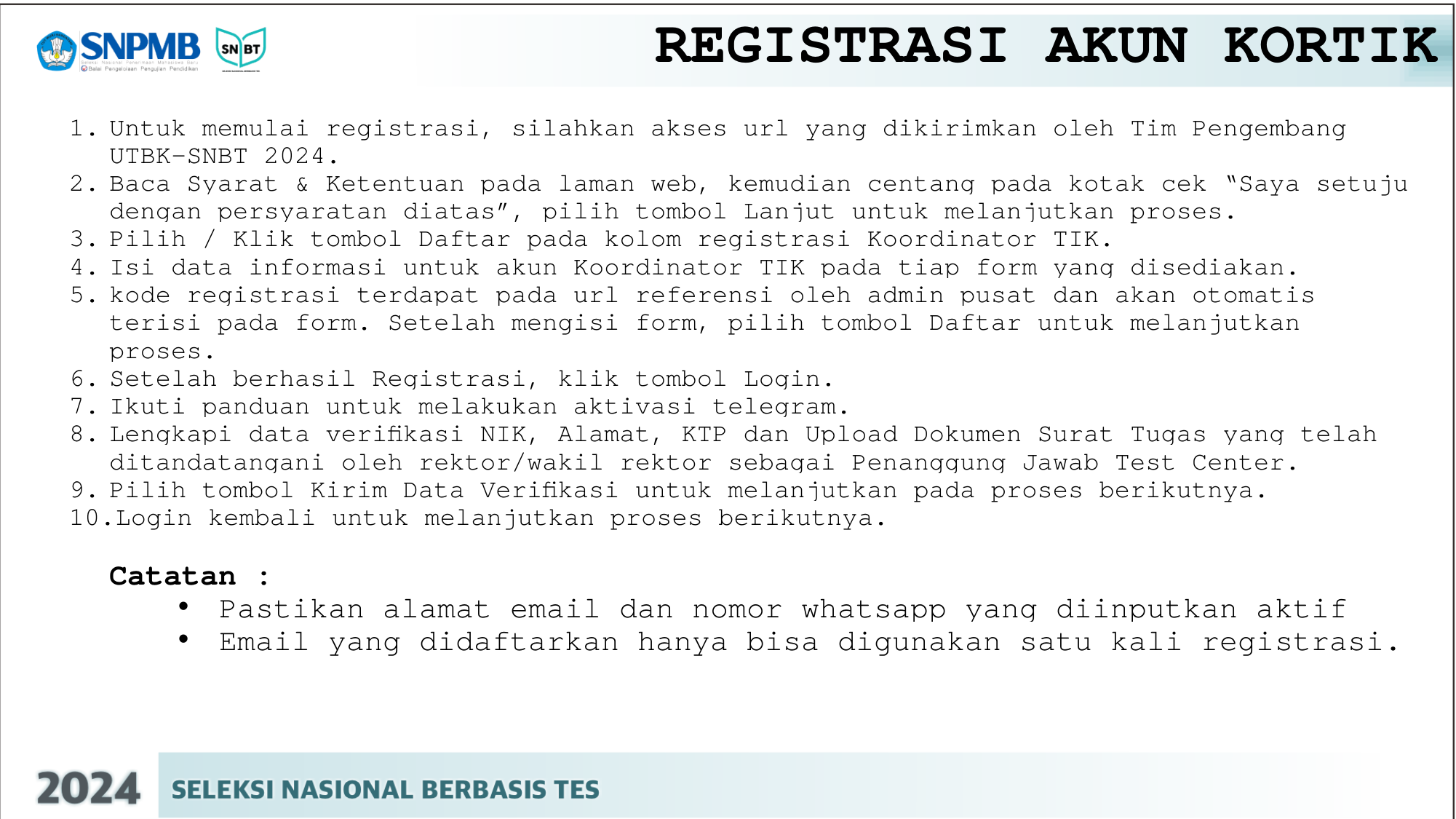

# REGISTRASI AKUN KORTIK
Untuk memulai registrasi, silahkan akses url yang dikirimkan oleh Tim Pengembang UTBK-SNBT 2024.
Baca Syarat & Ketentuan pada laman web, kemudian centang pada kotak cek “Saya setuju dengan persyaratan diatas”, pilih tombol Lanjut untuk melanjutkan proses.
Pilih / Klik tombol Daftar pada kolom registrasi Koordinator TIK.
Isi data informasi untuk akun Koordinator TIK pada tiap form yang disediakan.
kode registrasi terdapat pada url referensi oleh admin pusat dan akan otomatis terisi pada form. Setelah mengisi form, pilih tombol Daftar untuk melanjutkan proses.
Setelah berhasil Registrasi, klik tombol Login.
Ikuti panduan untuk melakukan aktivasi telegram.
Lengkapi data verifikasi NIK, Alamat, KTP dan Upload Dokumen Surat Tugas yang telah ditandatangani oleh rektor/wakil rektor sebagai Penanggung Jawab Test Center.
Pilih tombol Kirim Data Verifikasi untuk melanjutkan pada proses berikutnya.
Login kembali untuk melanjutkan proses berikutnya.

Catatan :
Pastikan alamat email dan nomor whatsapp yang diinputkan aktif
Email yang didaftarkan hanya bisa digunakan satu kali registrasi.